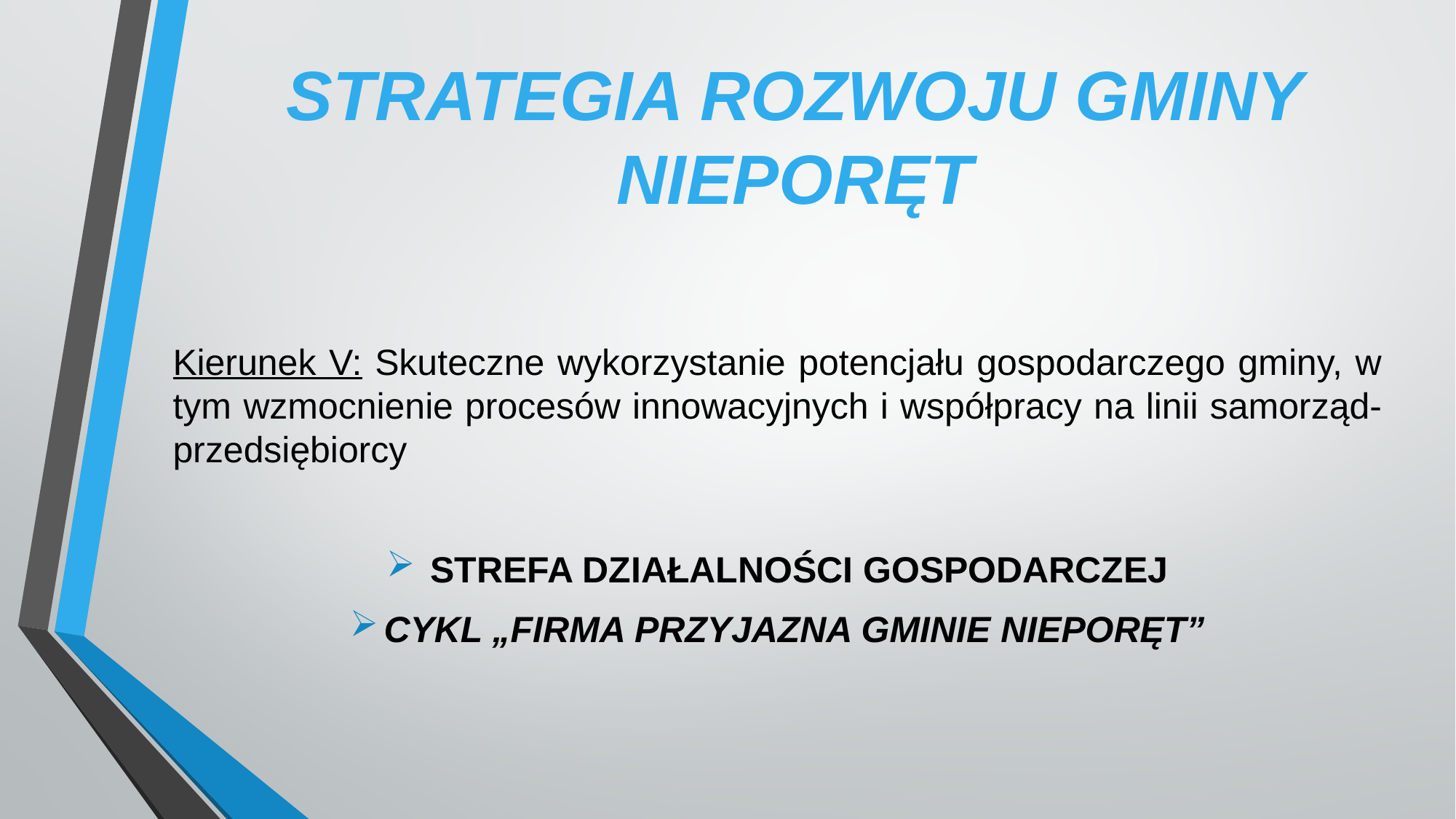

# Strategia rozwoju gminy Nieporęt
Kierunek V: Skuteczne wykorzystanie potencjału gospodarczego gminy, w tym wzmocnienie procesów innowacyjnych i współpracy na linii samorząd-przedsiębiorcy

 Strefa działalności gospodarczej
Cykl „Firma przyjazna Gminie Nieporęt”